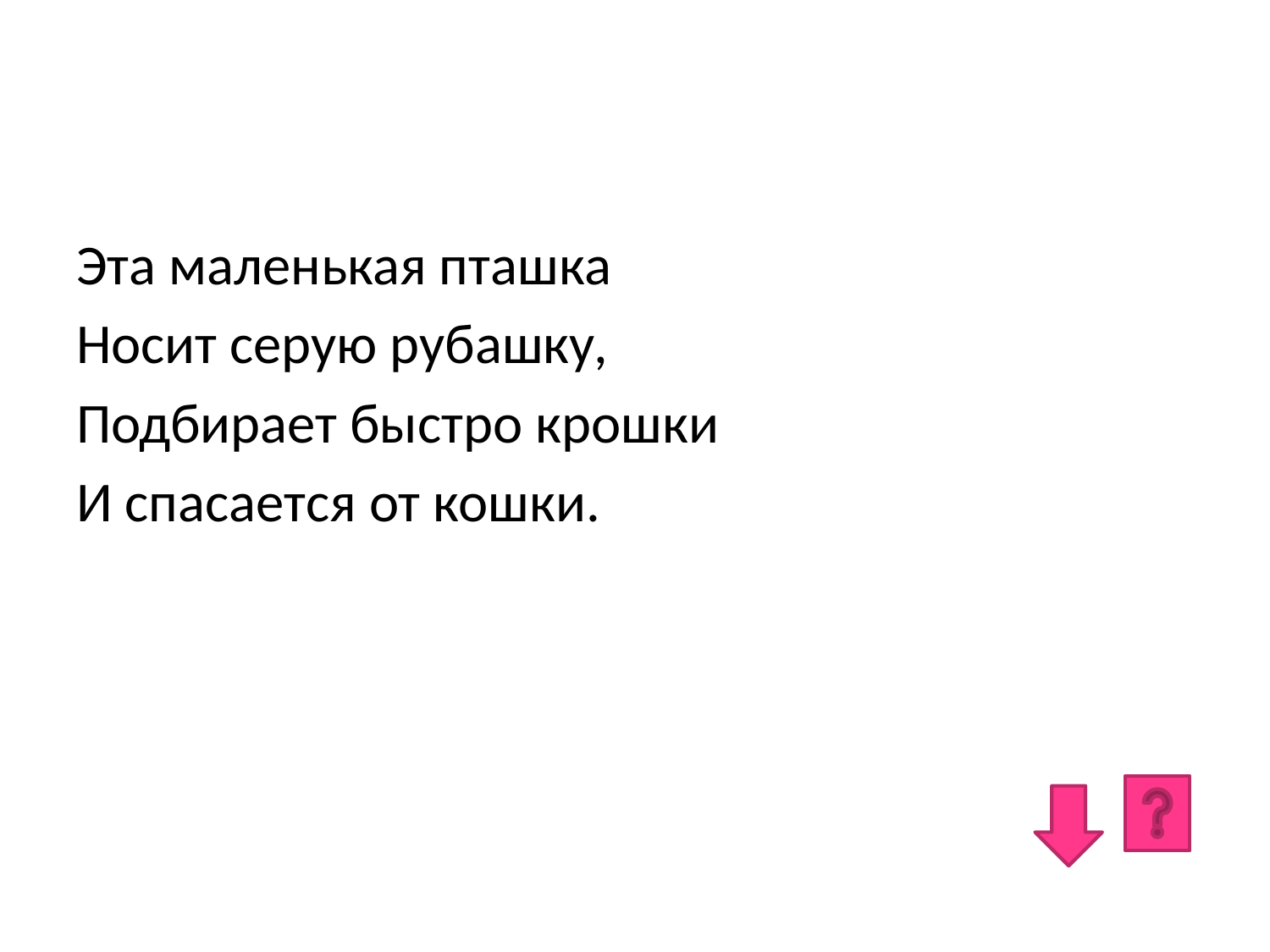

Эта маленькая пташка
Носит серую рубашку,
Подбирает быстро крошки
И спасается от кошки.